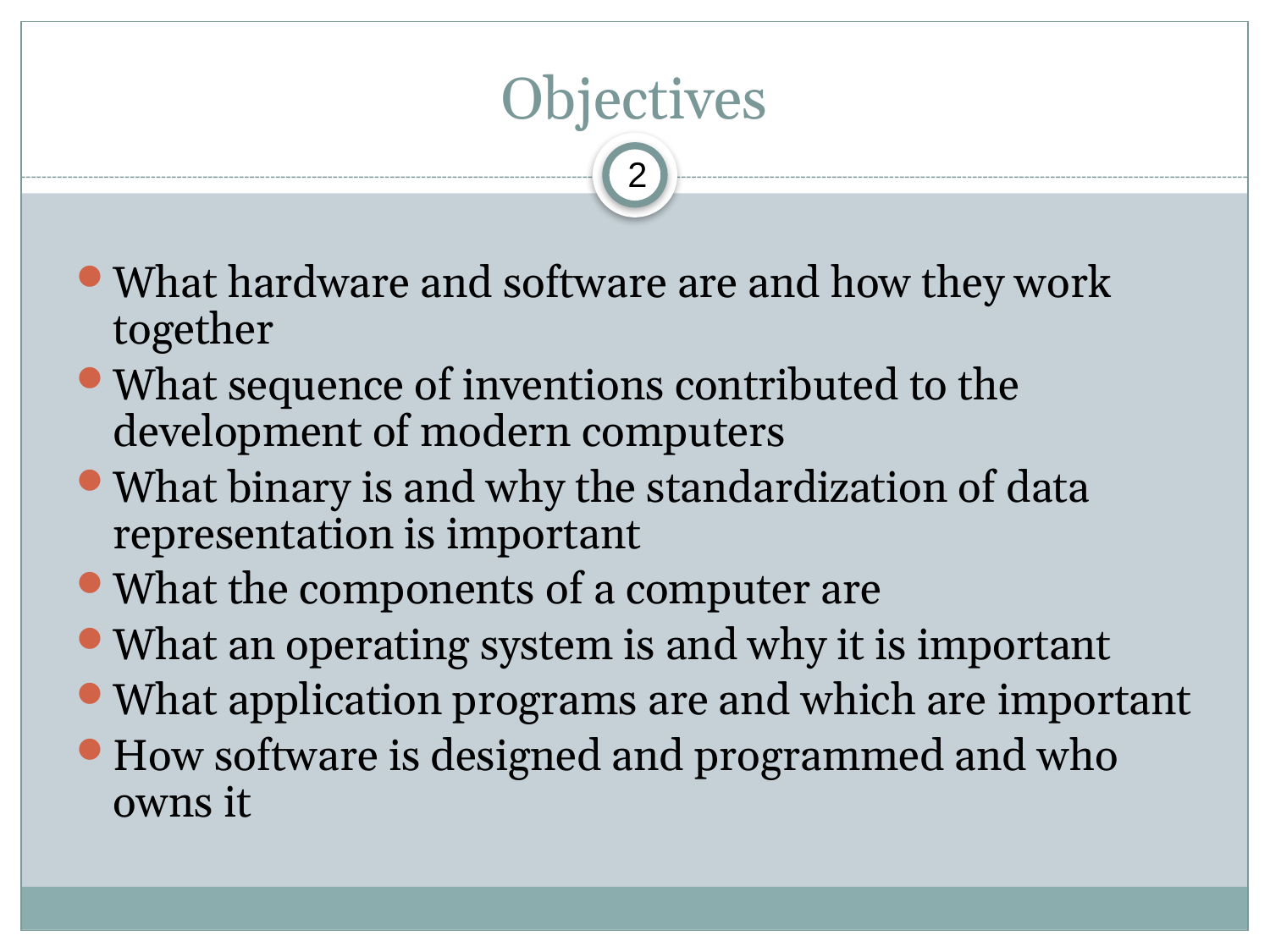

# Objectives
2
What hardware and software are and how they work together
What sequence of inventions contributed to the development of modern computers
What binary is and why the standardization of data representation is important
What the components of a computer are
What an operating system is and why it is important
What application programs are and which are important
How software is designed and programmed and who owns it